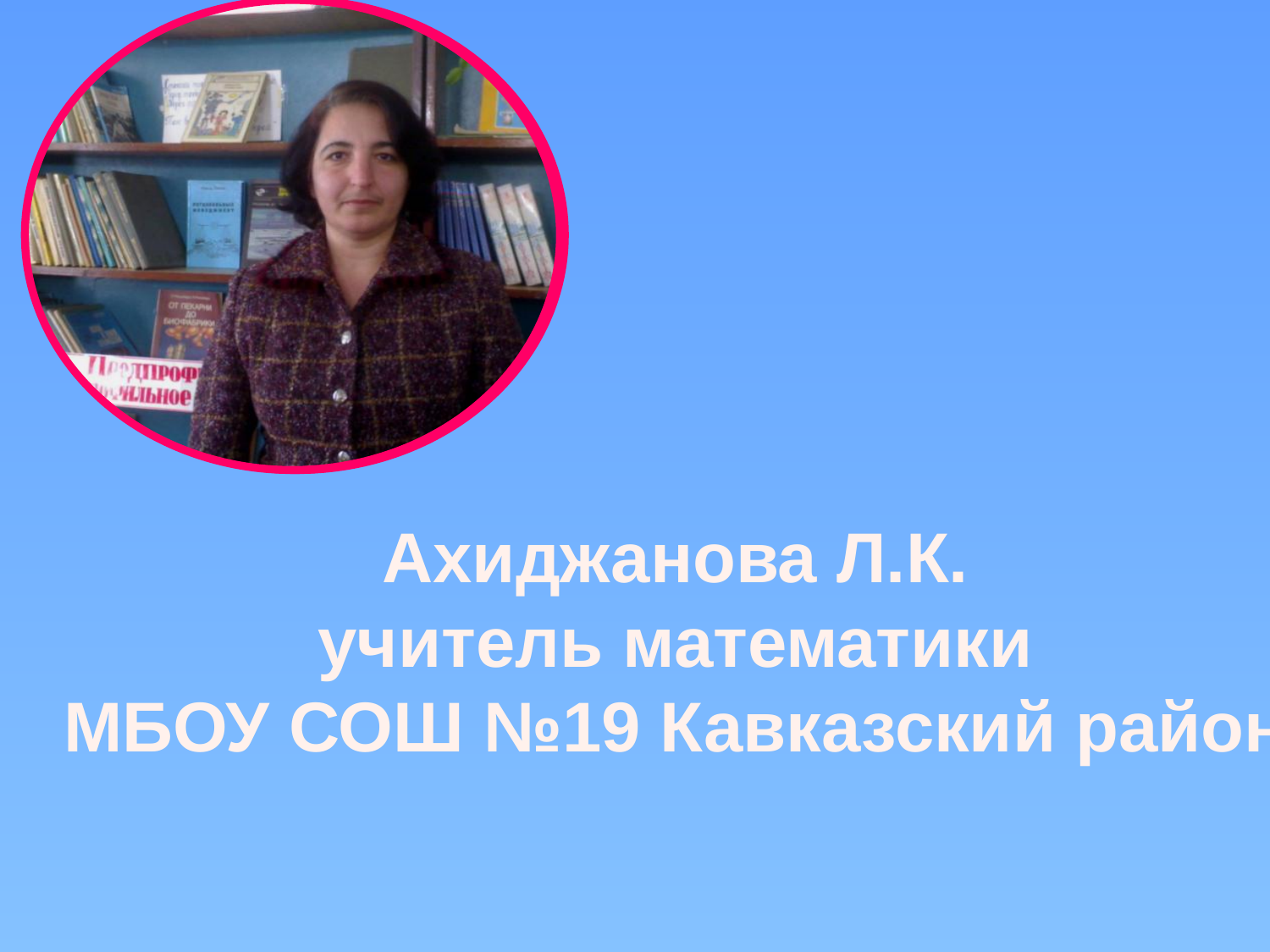

Ахиджанова Л.К.
учитель математики
МБОУ СОШ №19 Кавказский район